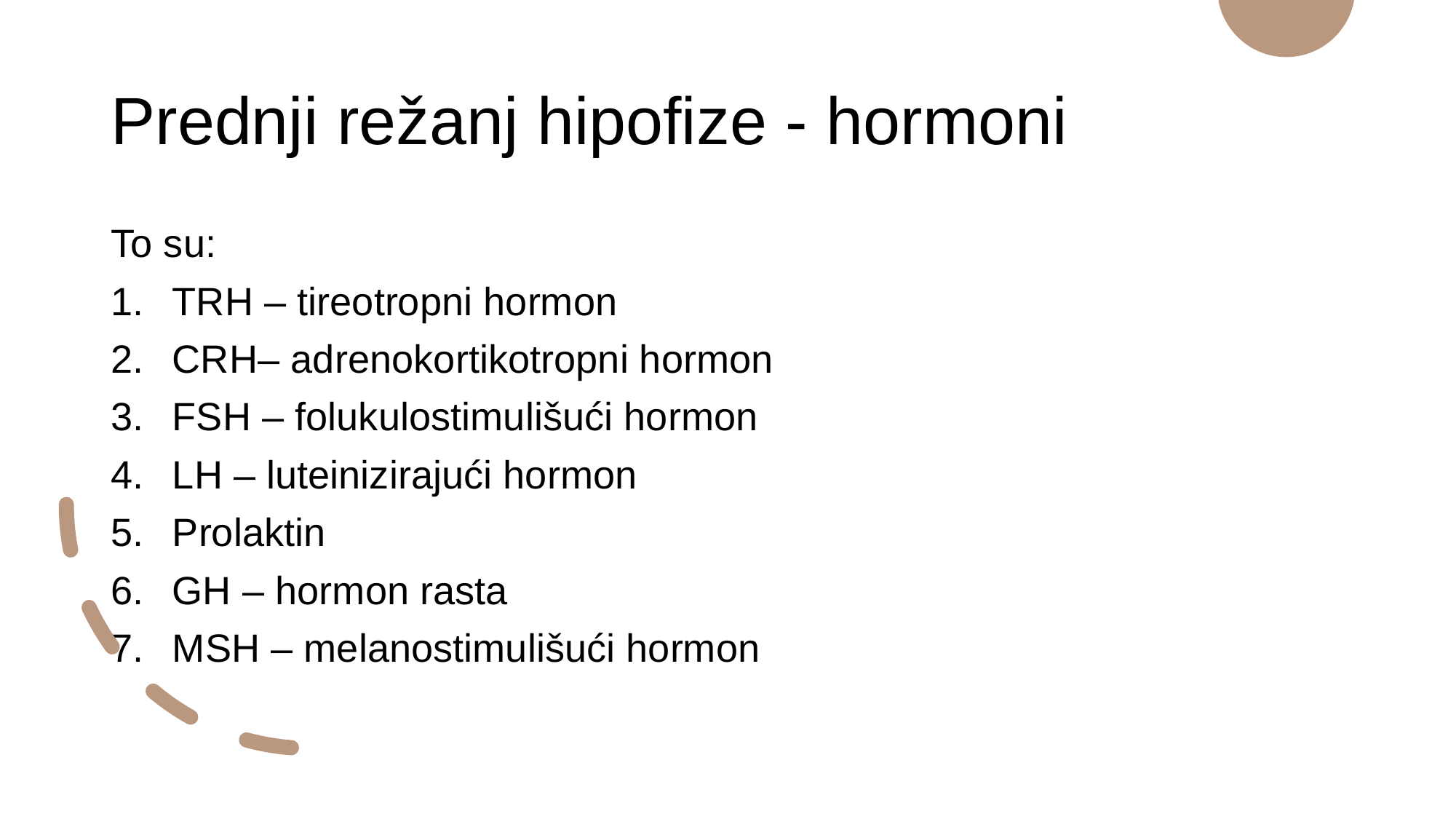

# Prednji režanj hipofize - hormoni
To su:
TRH – tireotropni hormon
CRH– adrenokortikotropni hormon
FSH – folukulostimulišući hormon
LH – luteinizirajući hormon
Prolaktin
GH – hormon rasta
MSH – melanostimulišući hormon